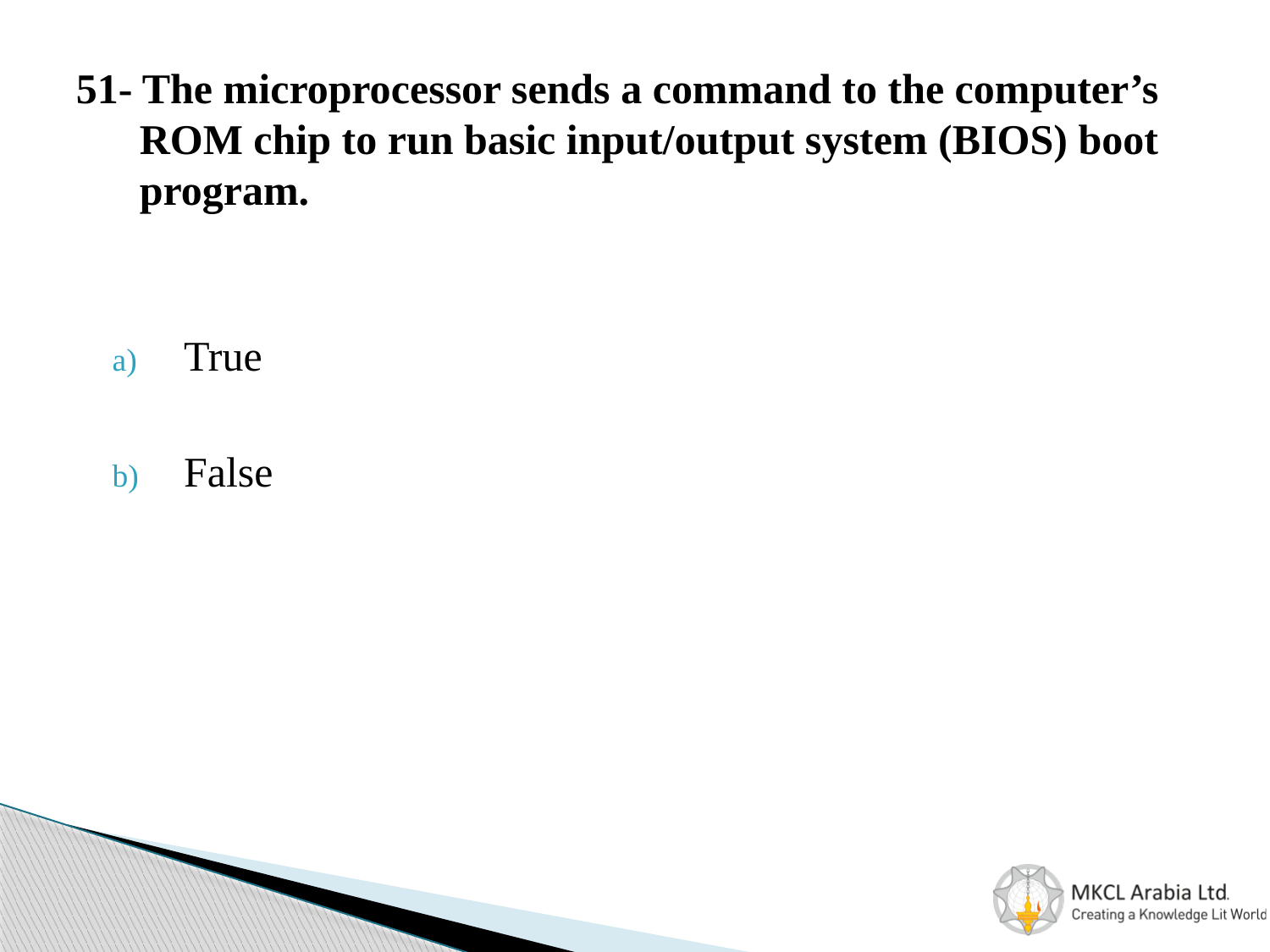

# 51- The microprocessor sends a command to the computer’s ROM chip to run basic input/output system (BIOS) boot program.

True

False